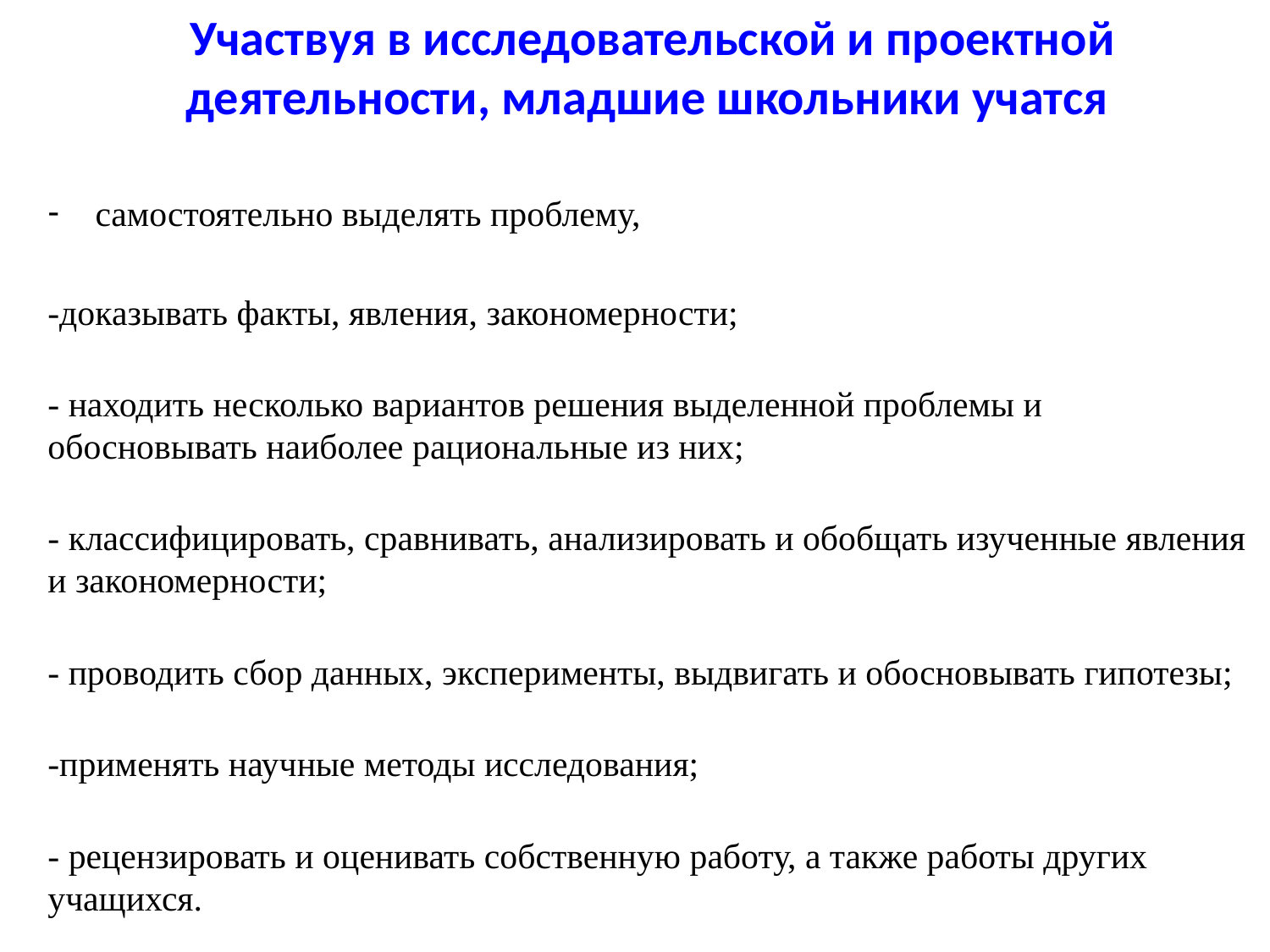

Участвуя в исследовательской и проектной деятельности, младшие школьники учатся
самостоятельно выделять проблему,

-доказывать факты, явления, закономерности;
- находить несколько вариантов решения выделенной проблемы и обосновывать наиболее рациональные из них;
- классифицировать, сравнивать, анализировать и обобщать изученные явления и закономерности;
- проводить сбор данных, эксперименты, выдвигать и обосновывать гипотезы;
-применять научные методы исследования;
- рецензировать и оценивать собственную работу, а также работы других учащихся.
#